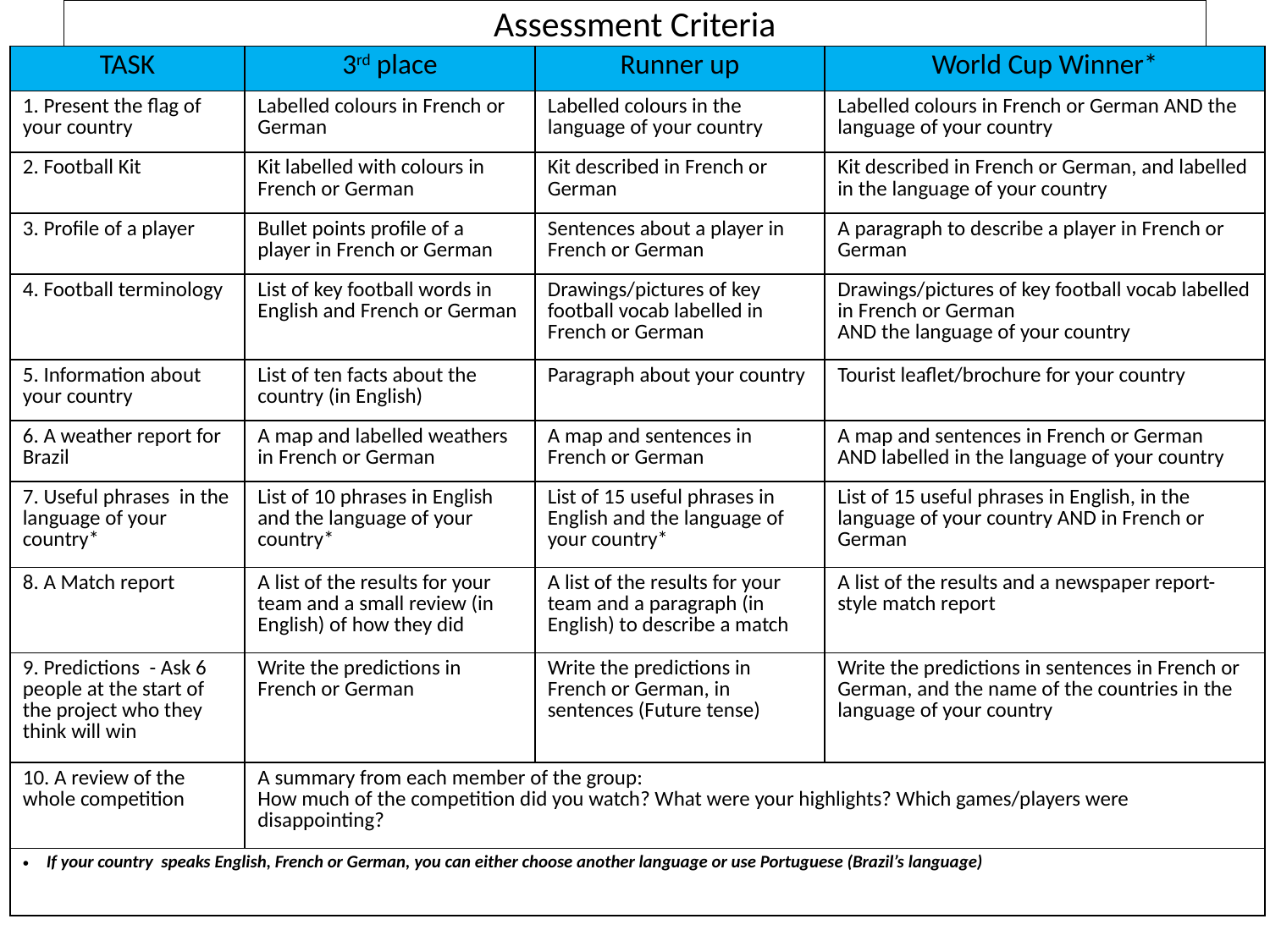

# Assessment Criteria
| TASK | 3rd place | Runner up | World Cup Winner\* |
| --- | --- | --- | --- |
| 1. Present the flag of your country | Labelled colours in French or German | Labelled colours in the language of your country | Labelled colours in French or German AND the language of your country |
| 2. Football Kit | Kit labelled with colours in French or German | Kit described in French or German | Kit described in French or German, and labelled in the language of your country |
| 3. Profile of a player | Bullet points profile of a player in French or German | Sentences about a player in French or German | A paragraph to describe a player in French or German |
| 4. Football terminology | List of key football words in English and French or German | Drawings/pictures of key football vocab labelled in French or German | Drawings/pictures of key football vocab labelled in French or German AND the language of your country |
| 5. Information about your country | List of ten facts about the country (in English) | Paragraph about your country | Tourist leaflet/brochure for your country |
| 6. A weather report for Brazil | A map and labelled weathers in French or German | A map and sentences in French or German | A map and sentences in French or German AND labelled in the language of your country |
| 7. Useful phrases in the language of your country\* | List of 10 phrases in English and the language of your country\* | List of 15 useful phrases in English and the language of your country\* | List of 15 useful phrases in English, in the language of your country AND in French or German |
| 8. A Match report | A list of the results for your team and a small review (in English) of how they did | A list of the results for your team and a paragraph (in English) to describe a match | A list of the results and a newspaper report-style match report |
| 9. Predictions - Ask 6 people at the start of the project who they think will win | Write the predictions in French or German | Write the predictions in French or German, in sentences (Future tense) | Write the predictions in sentences in French or German, and the name of the countries in the language of your country |
| 10. A review of the whole competition | A summary from each member of the group: How much of the competition did you watch? What were your highlights? Which games/players were disappointing? |  |  |
| If your country speaks English, French or German, you can either choose another language or use Portuguese (Brazil’s language) |  |  |  |